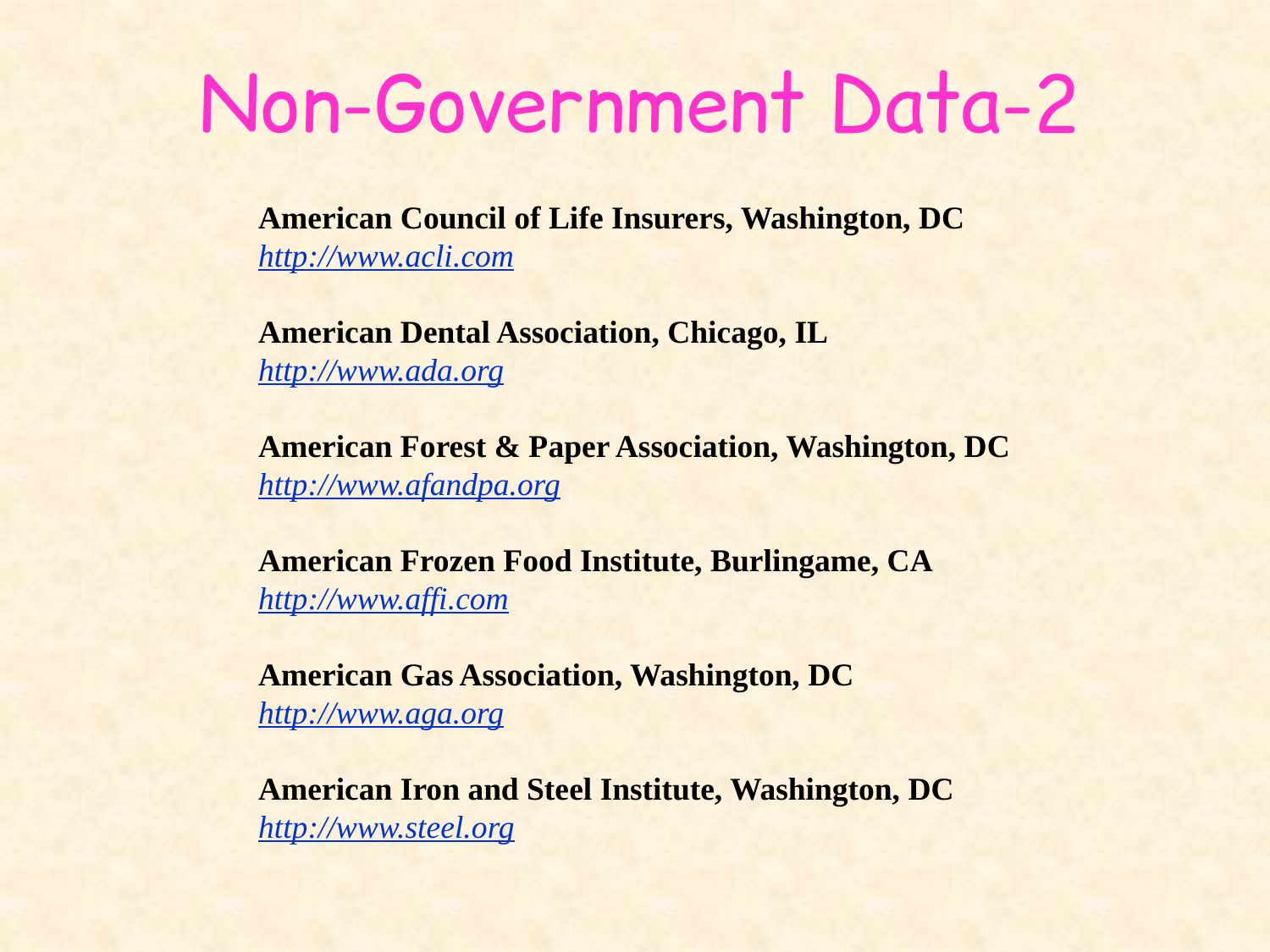

# Non-Government Data-2
American Council of Life Insurers, Washington, DC
http://www.acli.com

American Dental Association, Chicago, IL
http://www.ada.org

American Forest & Paper Association, Washington, DC
http://www.afandpa.org

American Frozen Food Institute, Burlingame, CA
http://www.affi.com

American Gas Association, Washington, DC
http://www.aga.org

American Iron and Steel Institute, Washington, DC
http://www.steel.org